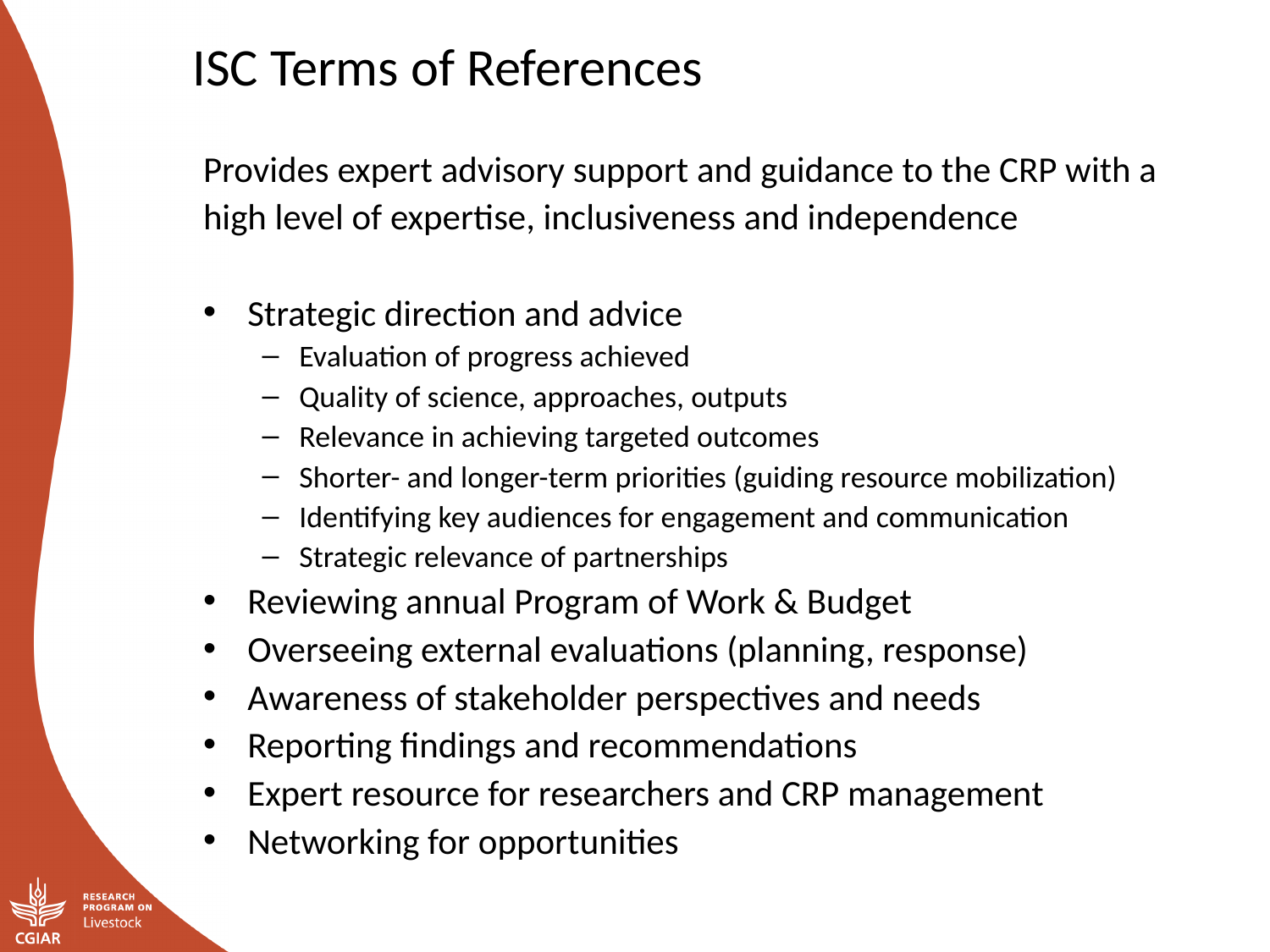

ISC Terms of References
Provides expert advisory support and guidance to the CRP with a high level of expertise, inclusiveness and independence

Strategic direction and advice
Evaluation of progress achieved
Quality of science, approaches, outputs
Relevance in achieving targeted outcomes
Shorter- and longer-term priorities (guiding resource mobilization)
Identifying key audiences for engagement and communication
Strategic relevance of partnerships
Reviewing annual Program of Work & Budget
Overseeing external evaluations (planning, response)
Awareness of stakeholder perspectives and needs
Reporting findings and recommendations
Expert resource for researchers and CRP management
Networking for opportunities